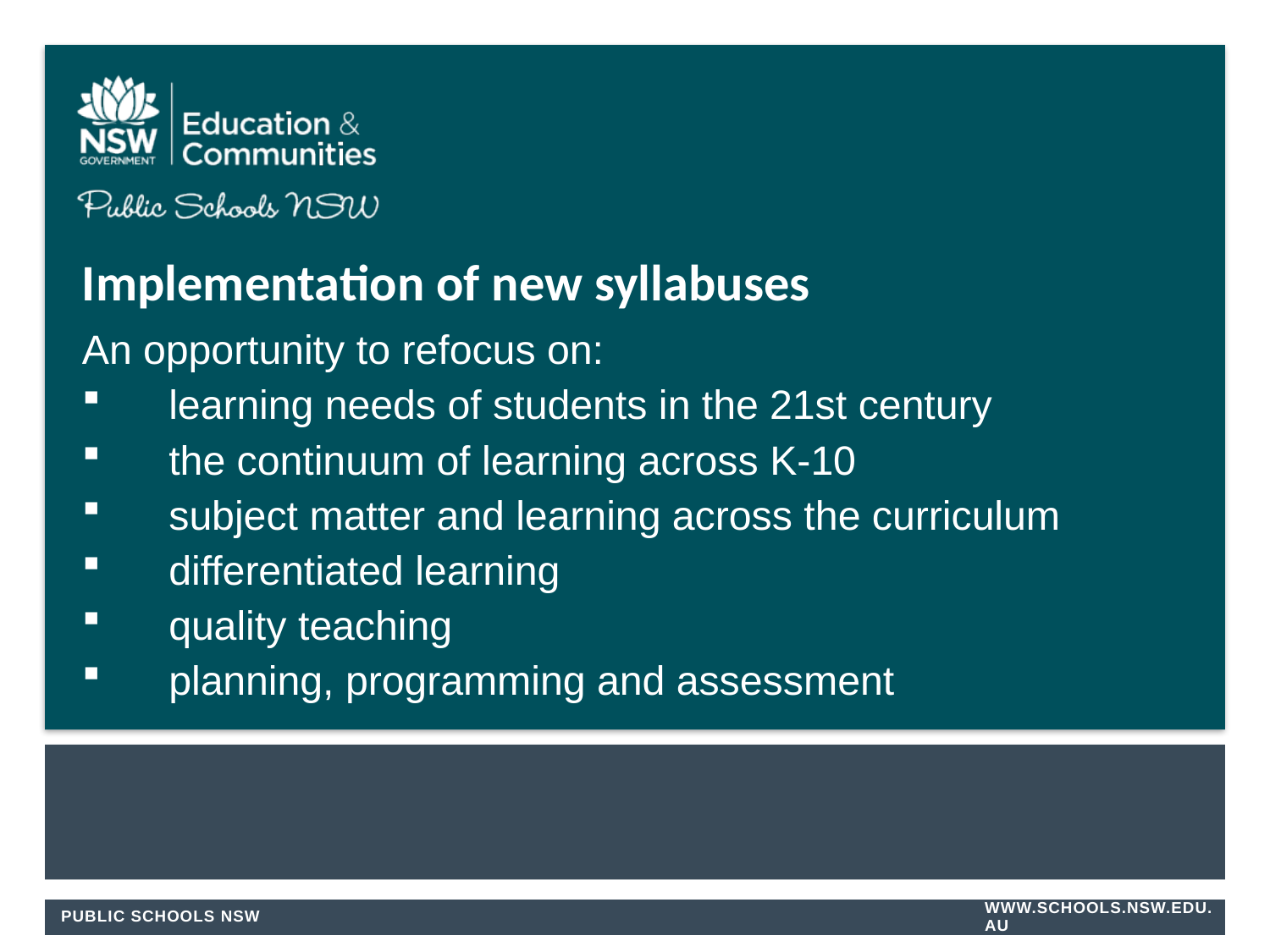

# Implementation of new syllabuses
An opportunity to refocus on:
learning needs of students in the 21st century
the continuum of learning across K-10
subject matter and learning across the curriculum
differentiated learning
quality teaching
planning, programming and assessment